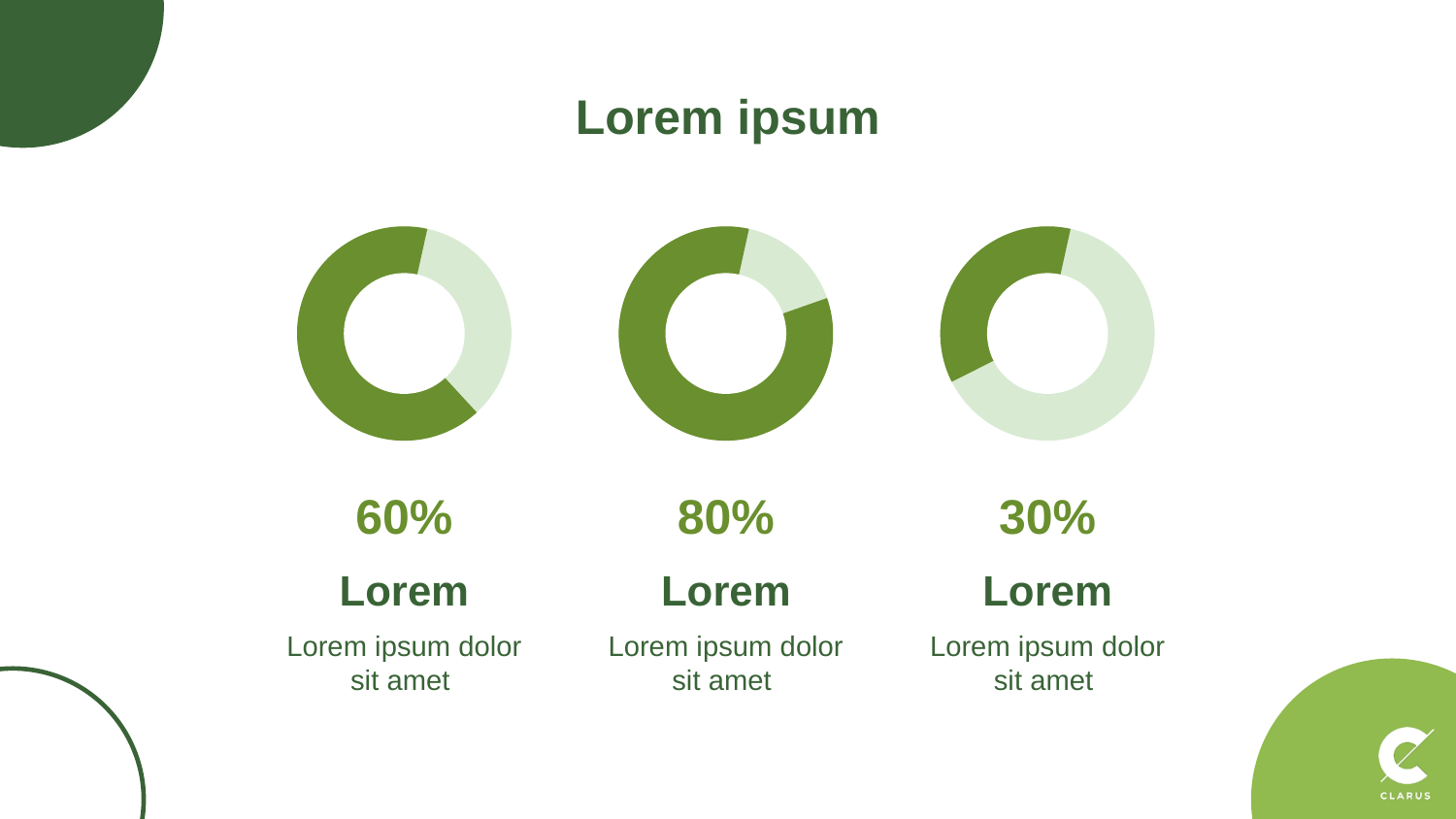

Lorem ipsum

60%
# 80%
30%
Lorem
Lorem
Lorem
Lorem ipsum dolor sit amet
Lorem ipsum dolor sit amet
Lorem ipsum dolor sit amet